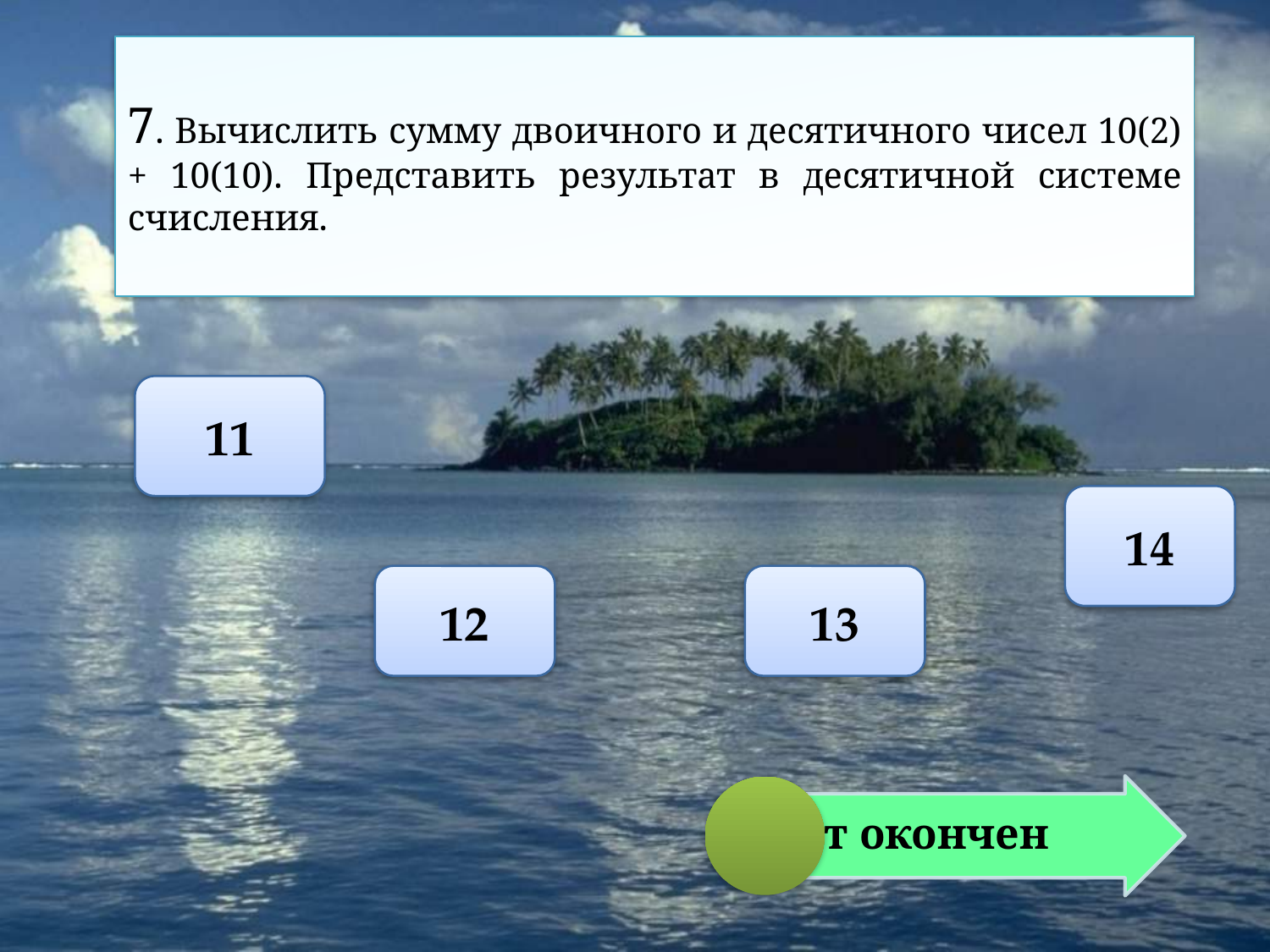

# 7. Вычислить сумму двоичного и десятичного чисел 10(2) + 10(10). Представить результат в десятичной системе счисления.
11
14
12
13
Тест окончен